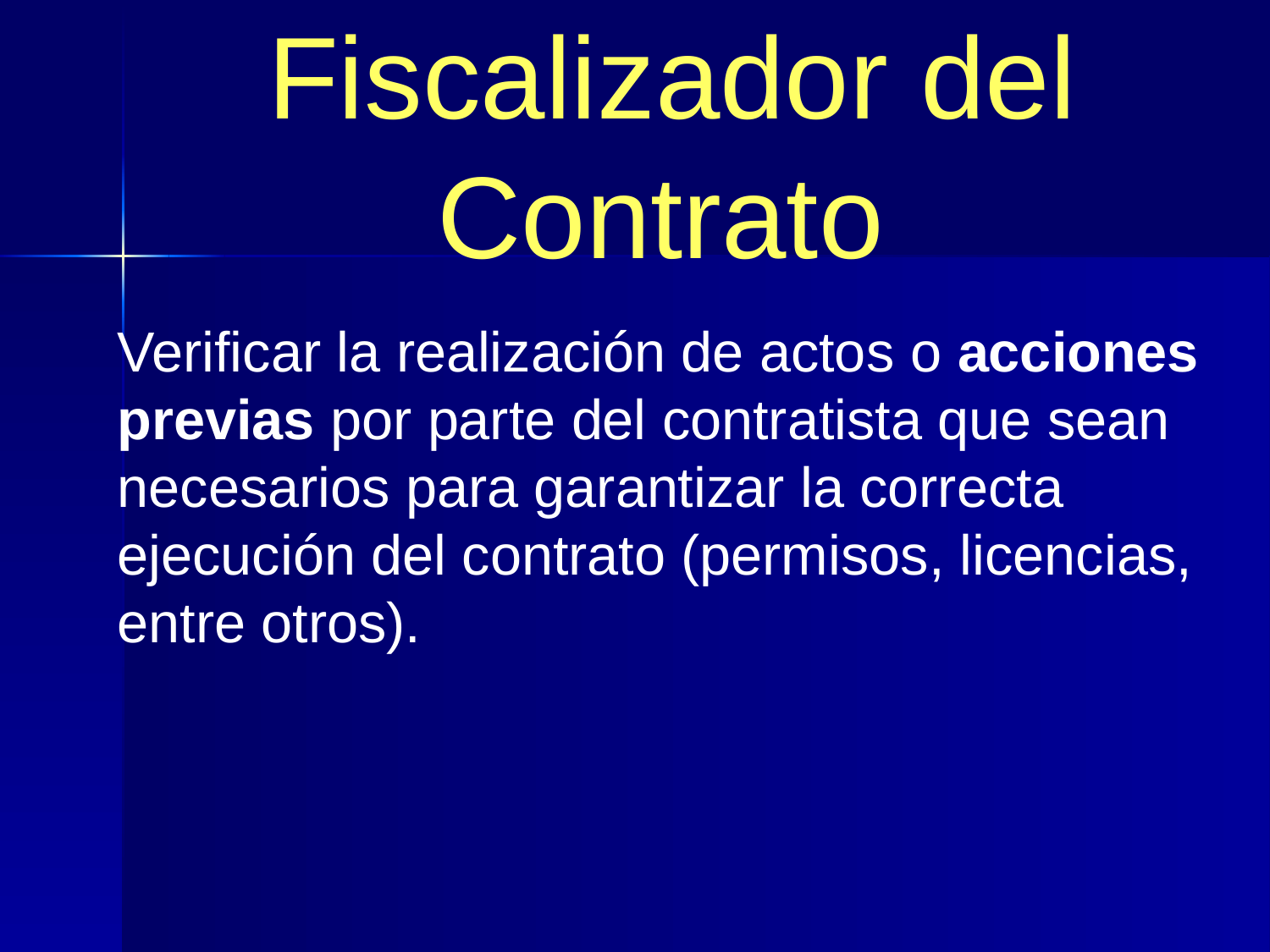

Fiscalizador del Contrato

Verificar la realización de actos o acciones previas por parte del contratista que sean necesarios para garantizar la correcta ejecución del contrato (permisos, licencias, entre otros).